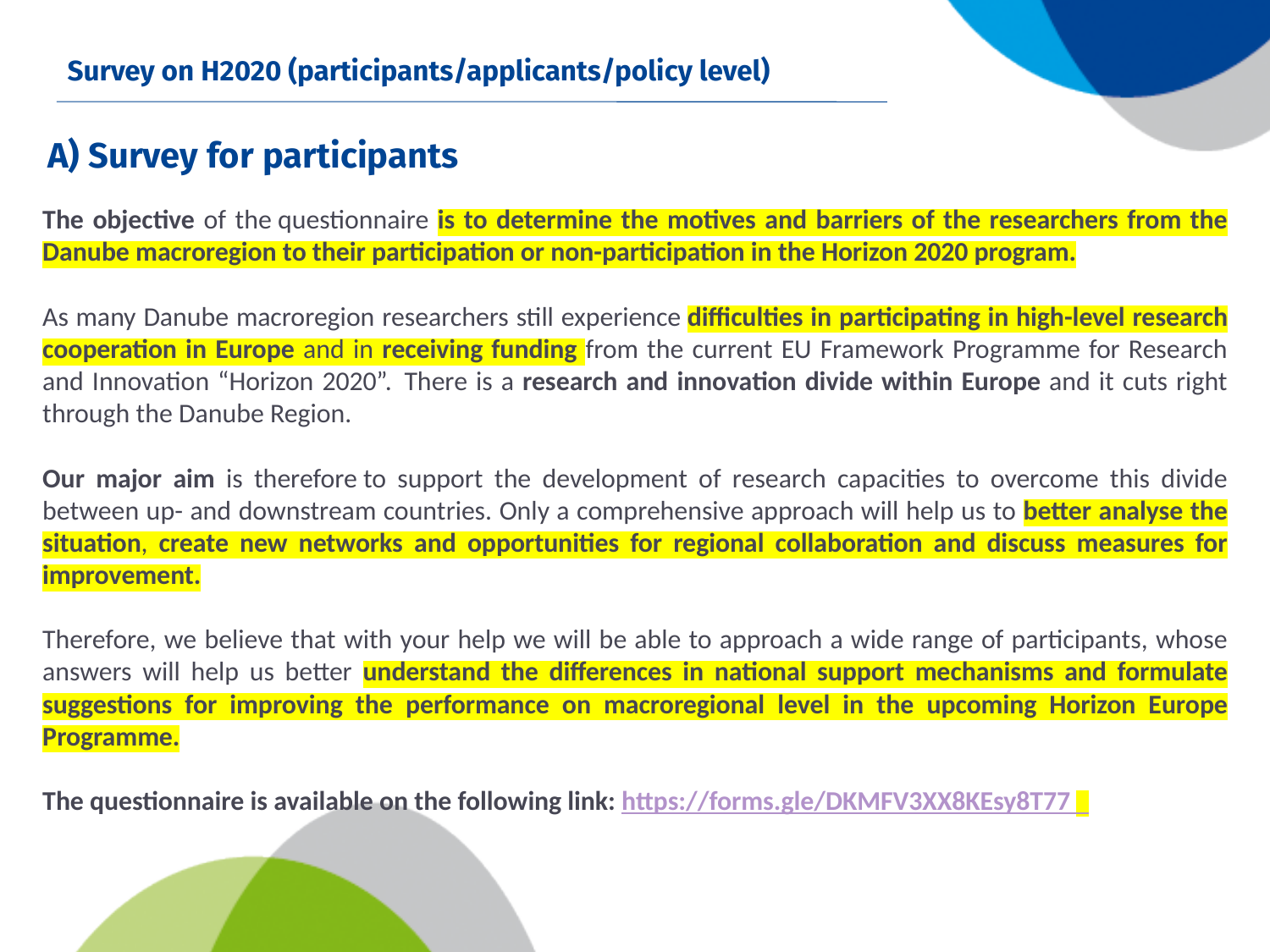

Survey on H2020 (participants/applicants/policy level)
A) Survey for participants
The objective of the questionnaire is to determine the motives and barriers of the researchers from the Danube macroregion to their participation or non-participation in the Horizon 2020 program.

As many Danube macroregion researchers still experience difficulties in participating in high-level research cooperation in Europe and in receiving funding from the current EU Framework Programme for Research and Innovation “Horizon 2020”.  There is a research and innovation divide within Europe and it cuts right through the Danube Region.

Our major aim is therefore to support the development of research capacities to overcome this divide between up- and downstream countries. Only a comprehensive approach will help us to better analyse the situation, create new networks and opportunities for regional collaboration and discuss measures for improvement.

Therefore, we believe that with your help we will be able to approach a wide range of participants, whose answers will help us better understand the differences in national support mechanisms and formulate suggestions for improving the performance on macroregional level in the upcoming Horizon Europe Programme.

The questionnaire is available on the following link: https://forms.gle/DKMFV3XX8KEsy8T77